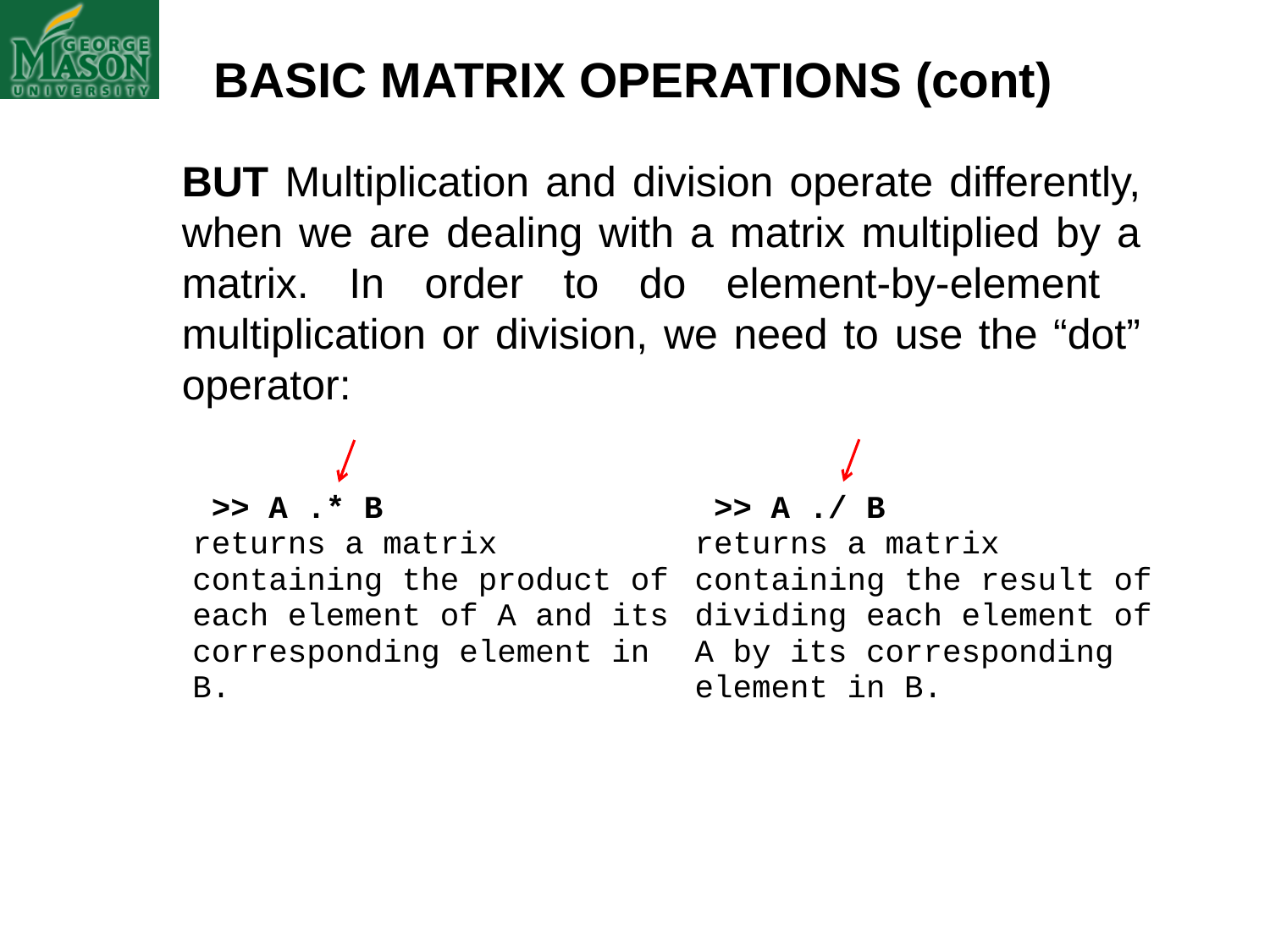

BASIC MATRIX OPERATIONS (cont)
BUT Multiplication and division operate differently, when we are dealing with a matrix multiplied by a matrix. In order to do element-by-element  multiplication or division, we need to use the “dot” operator:
| >> A .\* B returns a matrix containing the product of each element of A and its corresponding element in B. | >> A ./ B returns a matrix containing the result of dividing each element of A by its corresponding element in B. |
| --- | --- |